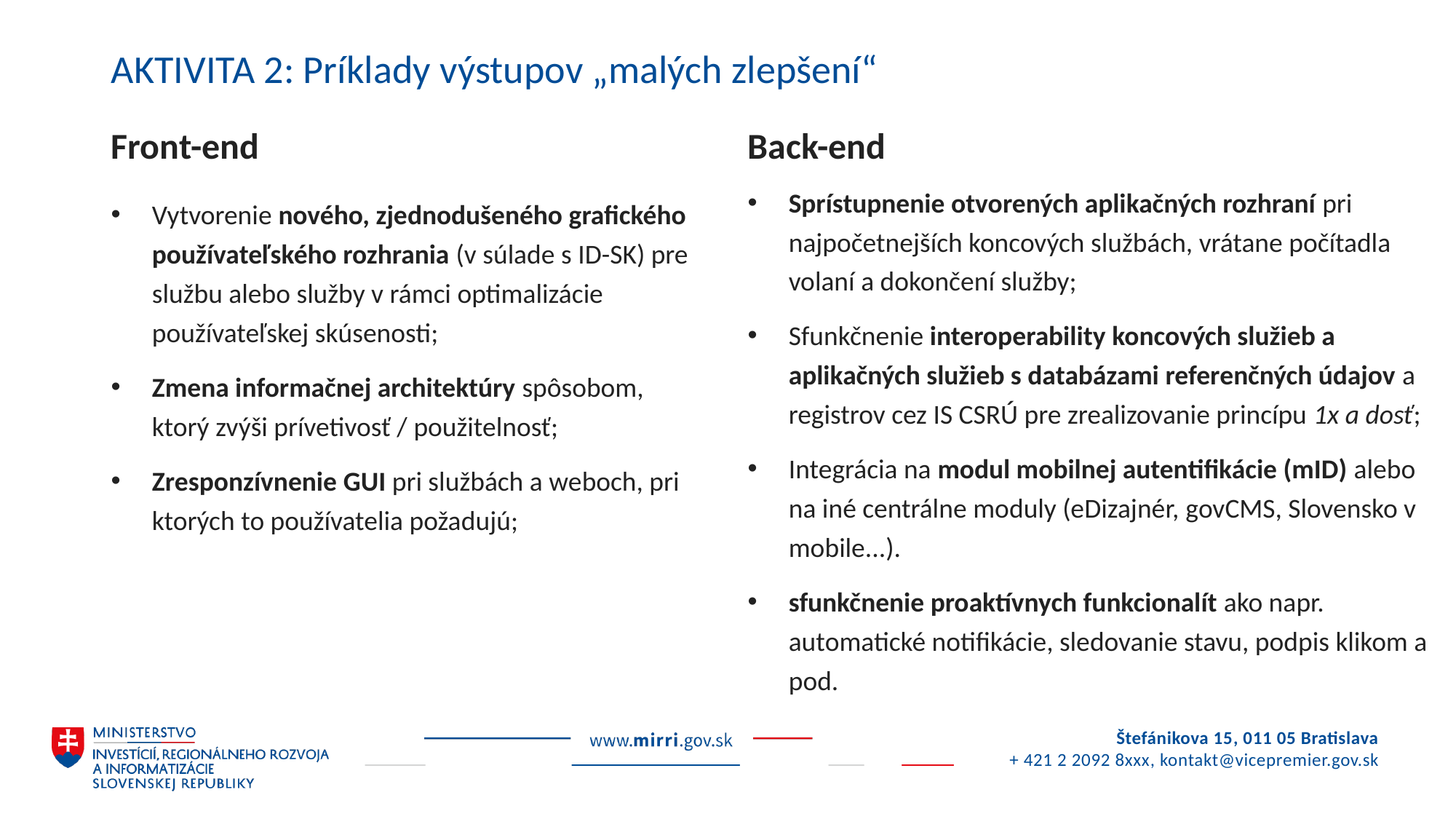

# AKTIVITA 2: Príklady výstupov „malých zlepšení“
Front-end
Back-end
Sprístupnenie otvorených aplikačných rozhraní pri najpočetnejších koncových službách, vrátane počítadla volaní a dokončení služby;
Sfunkčnenie interoperability koncových služieb a aplikačných služieb s databázami referenčných údajov a registrov cez IS CSRÚ pre zrealizovanie princípu 1x a dosť;
Integrácia na modul mobilnej autentifikácie (mID) alebo na iné centrálne moduly (eDizajnér, govCMS, Slovensko v mobile...).
sfunkčnenie proaktívnych funkcionalít ako napr. automatické notifikácie, sledovanie stavu, podpis klikom a pod.

Vytvorenie nového, zjednodušeného grafického používateľského rozhrania (v súlade s ID-SK) pre službu alebo služby v rámci optimalizácie používateľskej skúsenosti;
Zmena informačnej architektúry spôsobom, ktorý zvýši prívetivosť / použitelnosť;
Zresponzívnenie GUI pri službách a weboch, pri ktorých to používatelia požadujú;